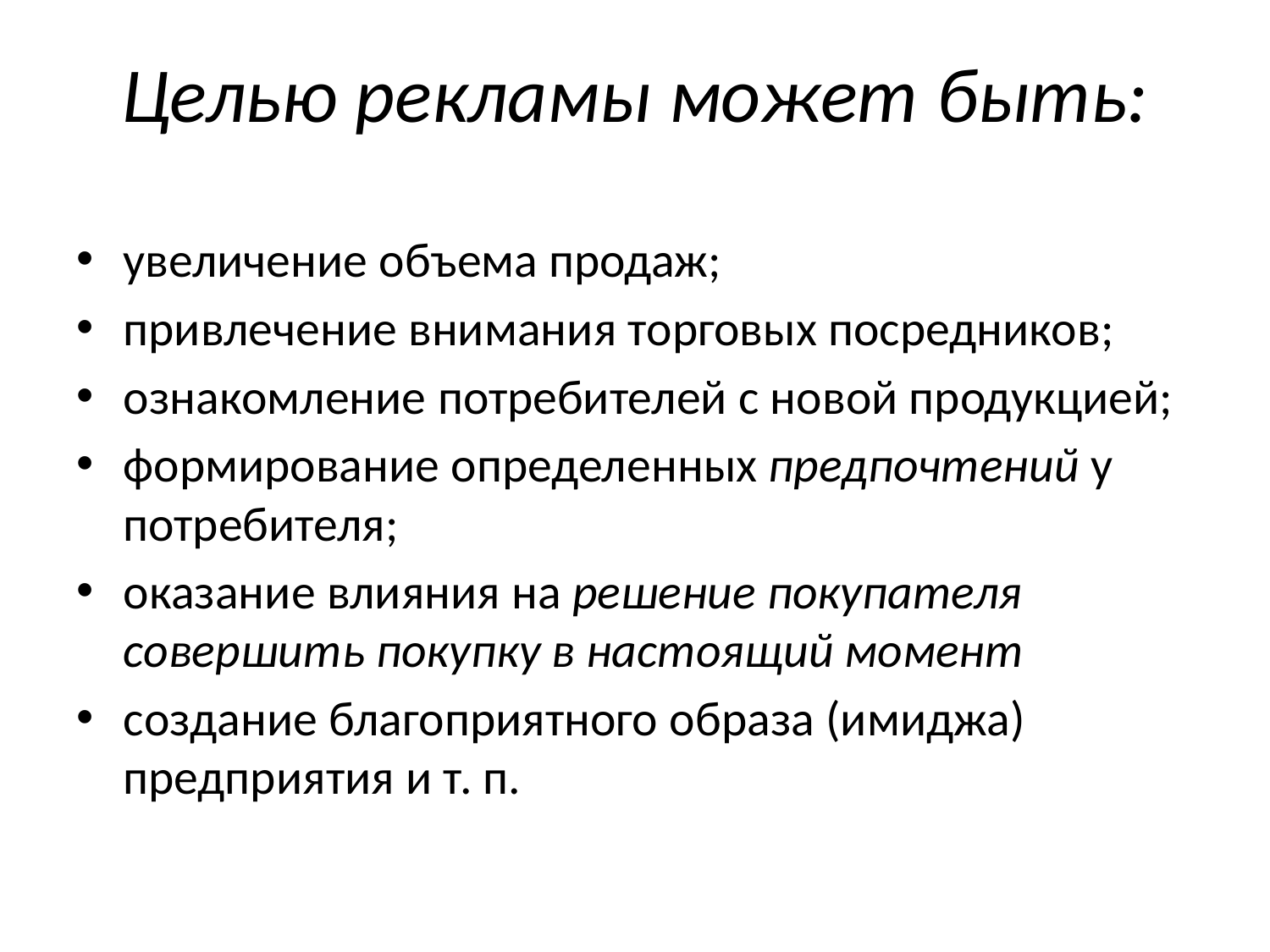

# Целью рекламы может быть:
увеличение объема продаж;
привлечение внимания торговых посредников;
ознакомление потребителей с новой продукцией;
формирование определенных предпочтений у потребителя;
оказание влияния на решение покупателя совершить покупку в настоящий момент
создание благоприятного образа (имиджа) предприятия и т. п.